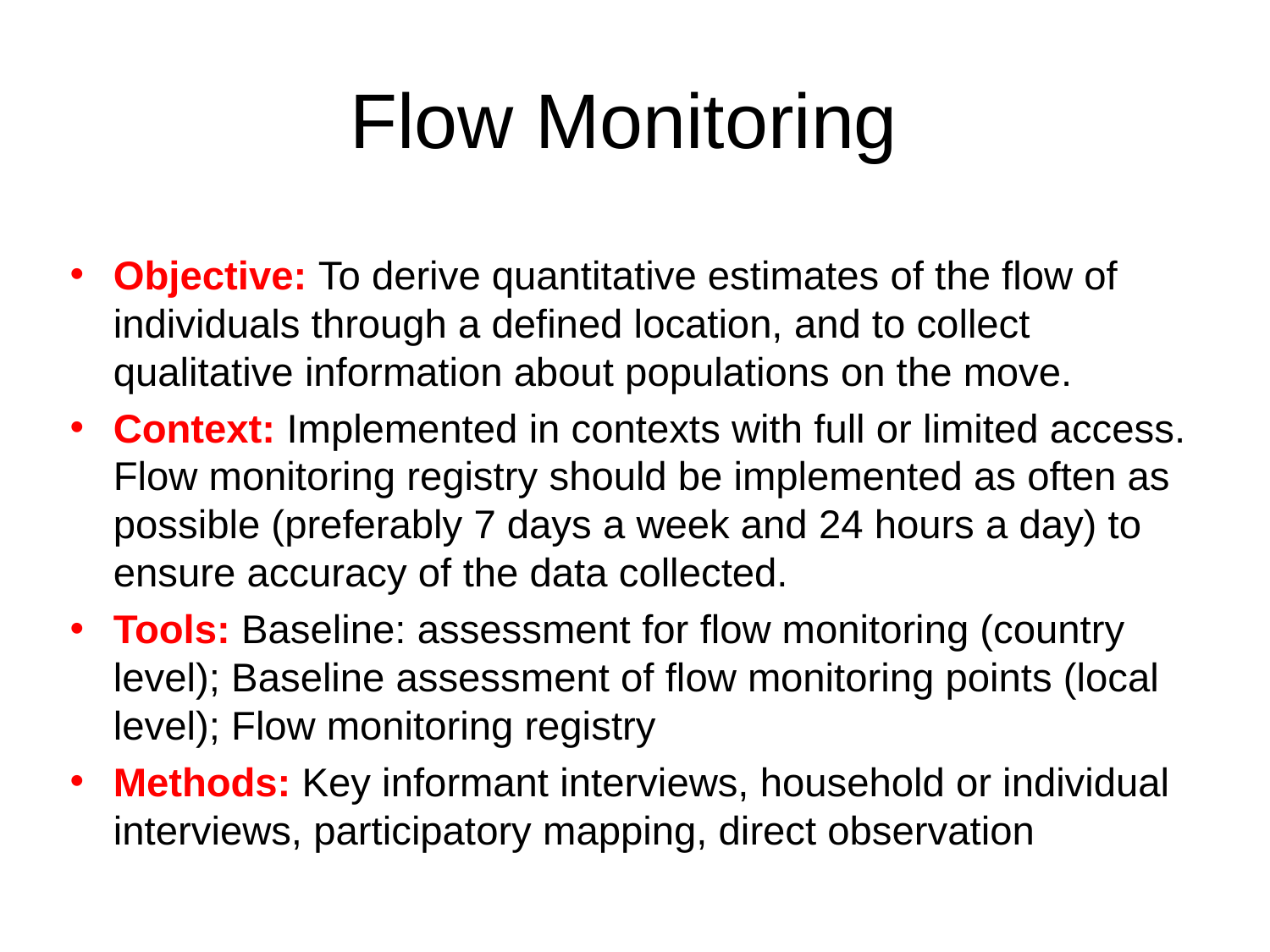

# Flow Monitoring
Objective: To derive quantitative estimates of the flow of individuals through a defined location, and to collect qualitative information about populations on the move.
Context: Implemented in contexts with full or limited access.  Flow monitoring registry should be implemented as often as possible (preferably 7 days a week and 24 hours a day) to ensure accuracy of the data collected.
Tools: Baseline: assessment for flow monitoring (country level); Baseline assessment of flow monitoring points (local level); Flow monitoring registry
Methods: Key informant interviews, household or individual interviews, participatory mapping, direct observation